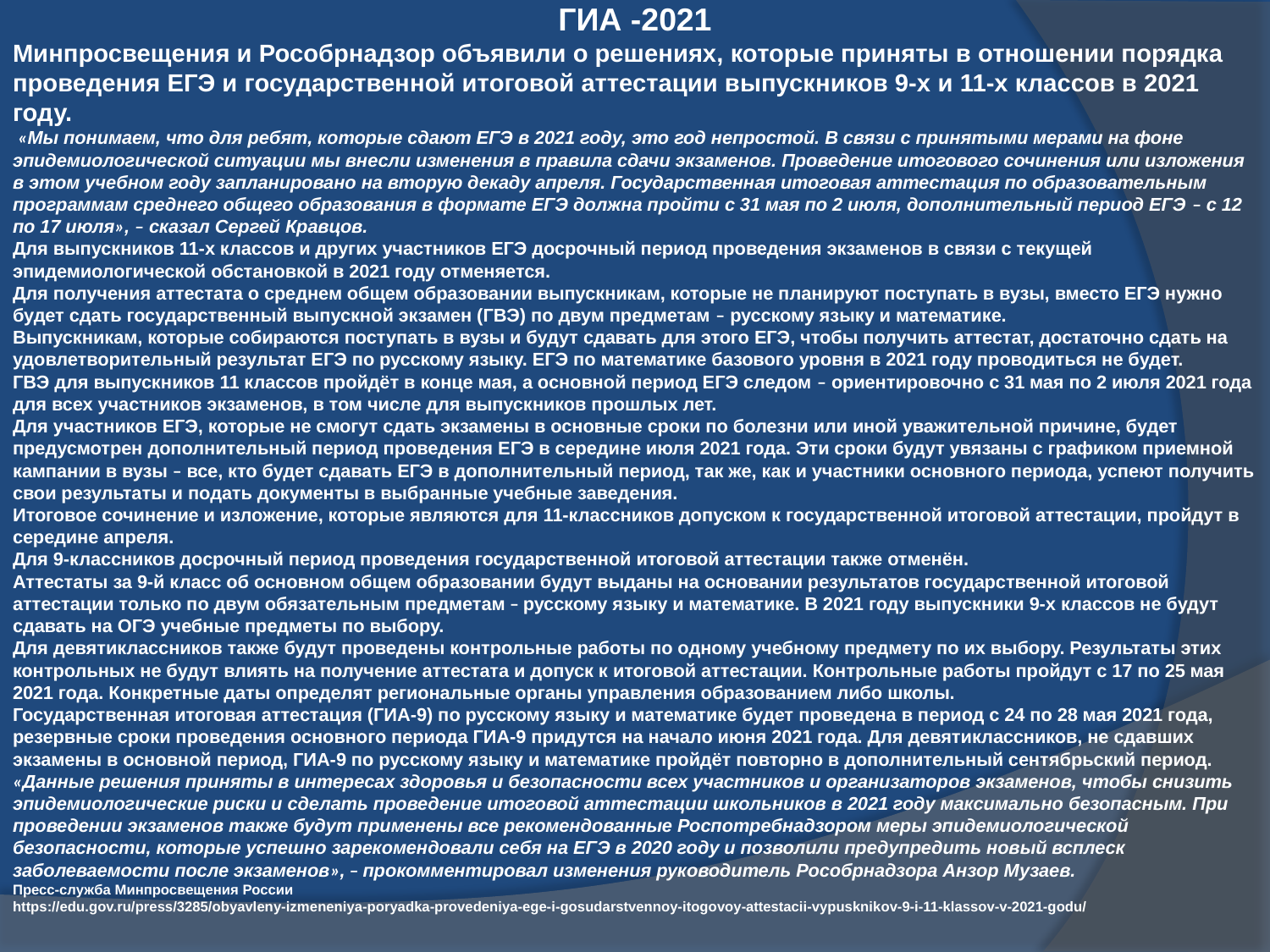

ГИА -2021
Минпросвещения и Рособрнадзор объявили о решениях, которые приняты в отношении порядка проведения ЕГЭ и государственной итоговой аттестации выпускников 9-х и 11-х классов в 2021 году.
 «Мы понимаем, что для ребят, которые сдают ЕГЭ в 2021 году, это год непростой. В связи с принятыми мерами на фоне эпидемиологической ситуации мы внесли изменения в правила сдачи экзаменов. Проведение итогового сочинения или изложения в этом учебном году запланировано на вторую декаду апреля. Государственная итоговая аттестация по образовательным программам среднего общего образования в формате ЕГЭ должна пройти с 31 мая по 2 июля, дополнительный период ЕГЭ – с 12 по 17 июля», – сказал Сергей Кравцов.
Для выпускников 11-х классов и других участников ЕГЭ досрочный период проведения экзаменов в связи с текущей эпидемиологической обстановкой в 2021 году отменяется.
Для получения аттестата о среднем общем образовании выпускникам, которые не планируют поступать в вузы, вместо ЕГЭ нужно будет сдать государственный выпускной экзамен (ГВЭ) по двум предметам – русскому языку и математике.
Выпускникам, которые собираются поступать в вузы и будут сдавать для этого ЕГЭ, чтобы получить аттестат, достаточно сдать на удовлетворительный результат ЕГЭ по русскому языку. ЕГЭ по математике базового уровня в 2021 году проводиться не будет.
ГВЭ для выпускников 11 классов пройдёт в конце мая, а основной период ЕГЭ следом – ориентировочно с 31 мая по 2 июля 2021 года для всех участников экзаменов, в том числе для выпускников прошлых лет.
Для участников ЕГЭ, которые не смогут сдать экзамены в основные сроки по болезни или иной уважительной причине, будет предусмотрен дополнительный период проведения ЕГЭ в середине июля 2021 года. Эти сроки будут увязаны с графиком приемной кампании в вузы – все, кто будет сдавать ЕГЭ в дополнительный период, так же, как и участники основного периода, успеют получить свои результаты и подать документы в выбранные учебные заведения.
Итоговое сочинение и изложение, которые являются для 11-классников допуском к государственной итоговой аттестации, пройдут в середине апреля.
Для 9-классников досрочный период проведения государственной итоговой аттестации также отменён.
Аттестаты за 9-й класс об основном общем образовании будут выданы на основании результатов государственной итоговой аттестации только по двум обязательным предметам – русскому языку и математике. В 2021 году выпускники 9-х классов не будут сдавать на ОГЭ учебные предметы по выбору.
Для девятиклассников также будут проведены контрольные работы по одному учебному предмету по их выбору. Результаты этих контрольных не будут влиять на получение аттестата и допуск к итоговой аттестации. Контрольные работы пройдут с 17 по 25 мая 2021 года. Конкретные даты определят региональные органы управления образованием либо школы.
Государственная итоговая аттестация (ГИА-9) по русскому языку и математике будет проведена в период с 24 по 28 мая 2021 года, резервные сроки проведения основного периода ГИА-9 придутся на начало июня 2021 года. Для девятиклассников, не сдавших экзамены в основной период, ГИА-9 по русскому языку и математике пройдёт повторно в дополнительный сентябрьский период.
«Данные решения приняты в интересах здоровья и безопасности всех участников и организаторов экзаменов, чтобы снизить эпидемиологические риски и сделать проведение итоговой аттестации школьников в 2021 году максимально безопасным. При проведении экзаменов также будут применены все рекомендованные Роспотребнадзором меры эпидемиологической безопасности, которые успешно зарекомендовали себя на ЕГЭ в 2020 году и позволили предупредить новый всплеск заболеваемости после экзаменов», – прокомментировал изменения руководитель Рособрнадзора Анзор Музаев.
Пресс-служба Минпросвещения России
https://edu.gov.ru/press/3285/obyavleny-izmeneniya-poryadka-provedeniya-ege-i-gosudarstvennoy-itogovoy-attestacii-vypusknikov-9-i-11-klassov-v-2021-godu/